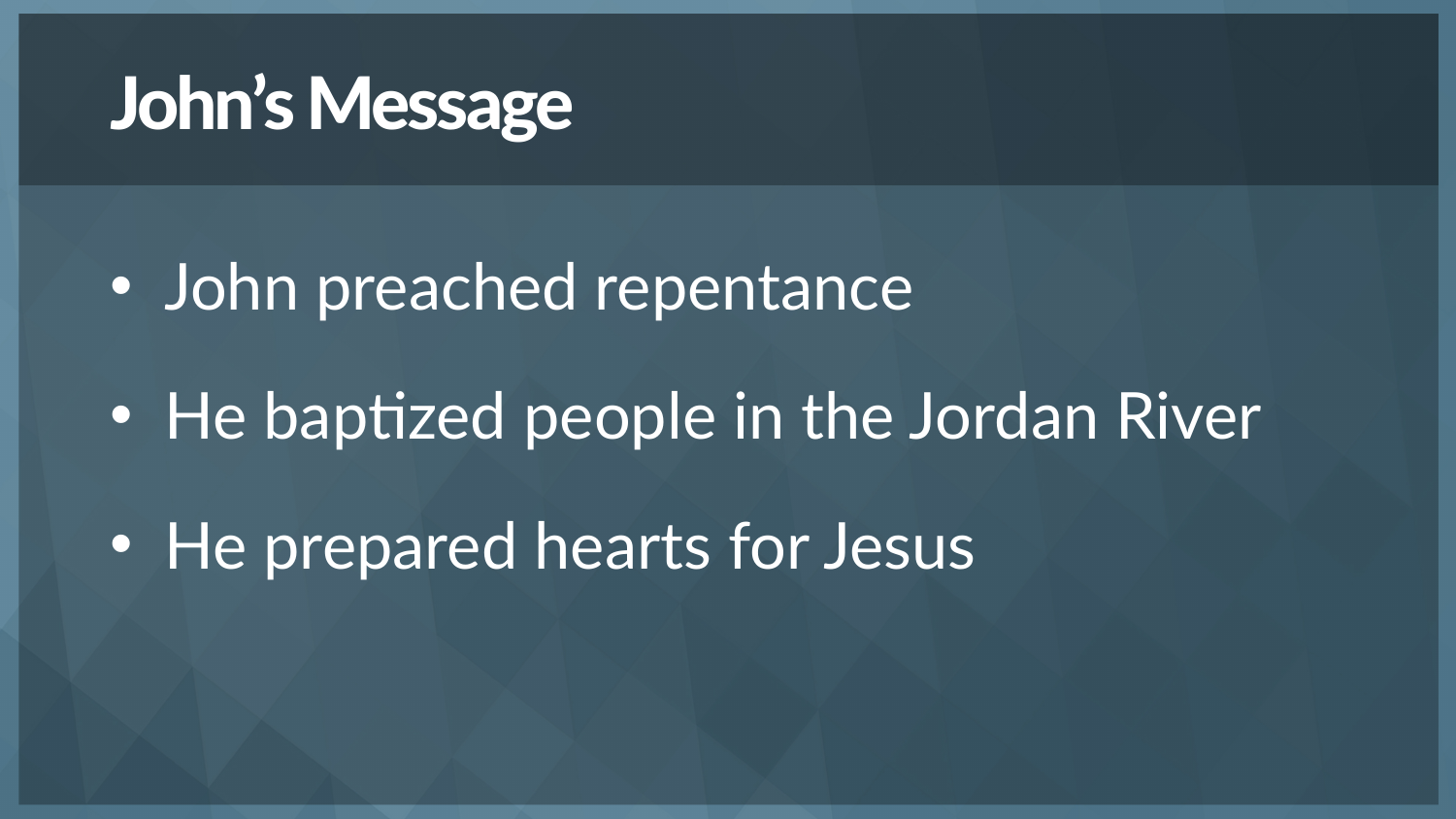

# John’s Message
John preached repentance
He baptized people in the Jordan River
He prepared hearts for Jesus